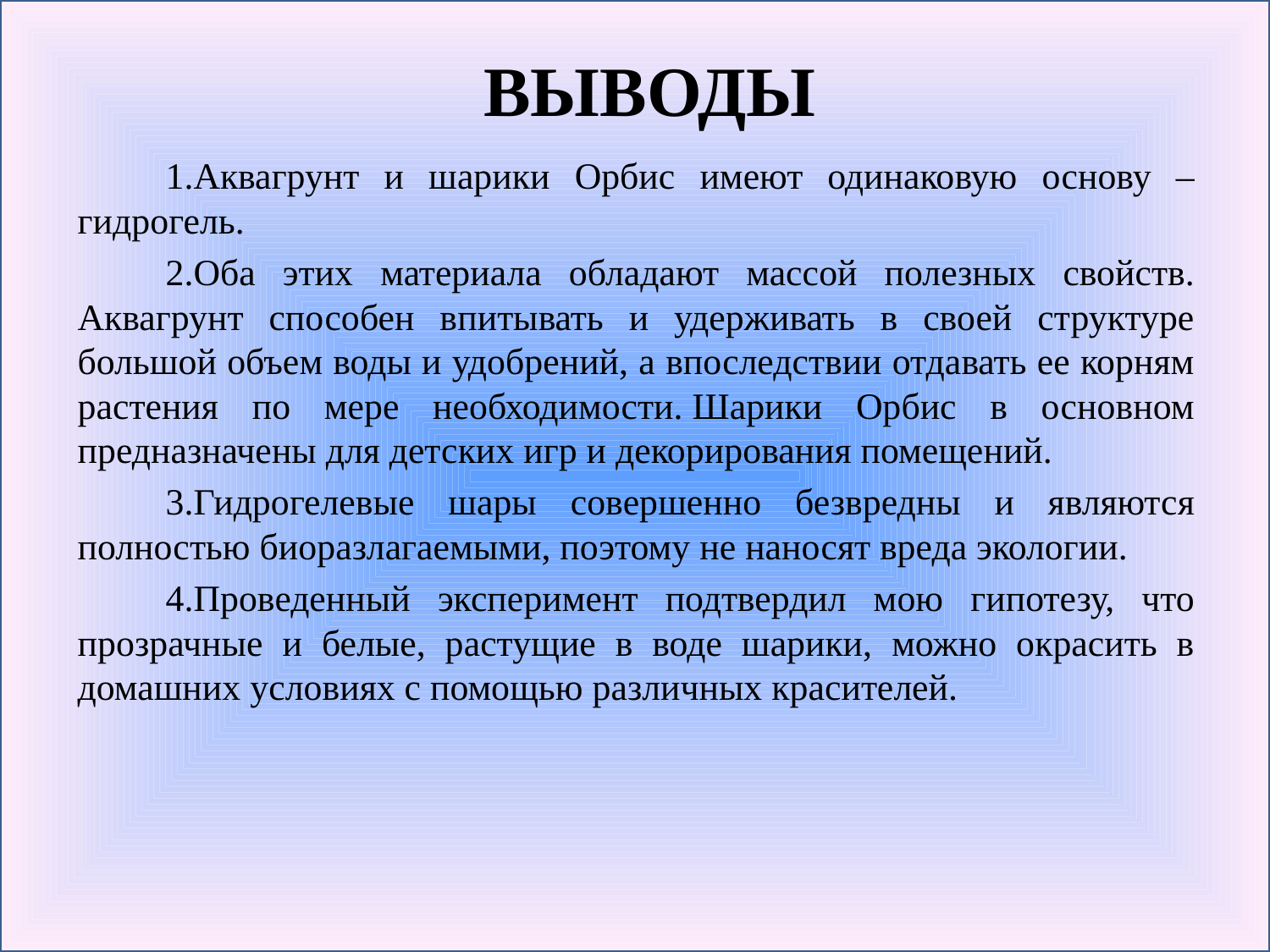

# ВЫВОДЫ
Аквагрунт и шарики Орбис имеют одинаковую основу – гидрогель.
Оба этих материала обладают массой полезных свойств. Аквагрунт способен впитывать и удерживать в своей структуре большой объем воды и удобрений, а впоследствии отдавать ее корням растения по мере необходимости. Шарики Орбис в основном предназначены для детских игр и декорирования помещений.
Гидрогелевые шары совершенно безвредны и являются полностью биоразлагаемыми, поэтому не наносят вреда экологии.
Проведенный эксперимент подтвердил мою гипотезу, что прозрачные и белые, растущие в воде шарики, можно окрасить в домашних условиях с помощью различных красителей.